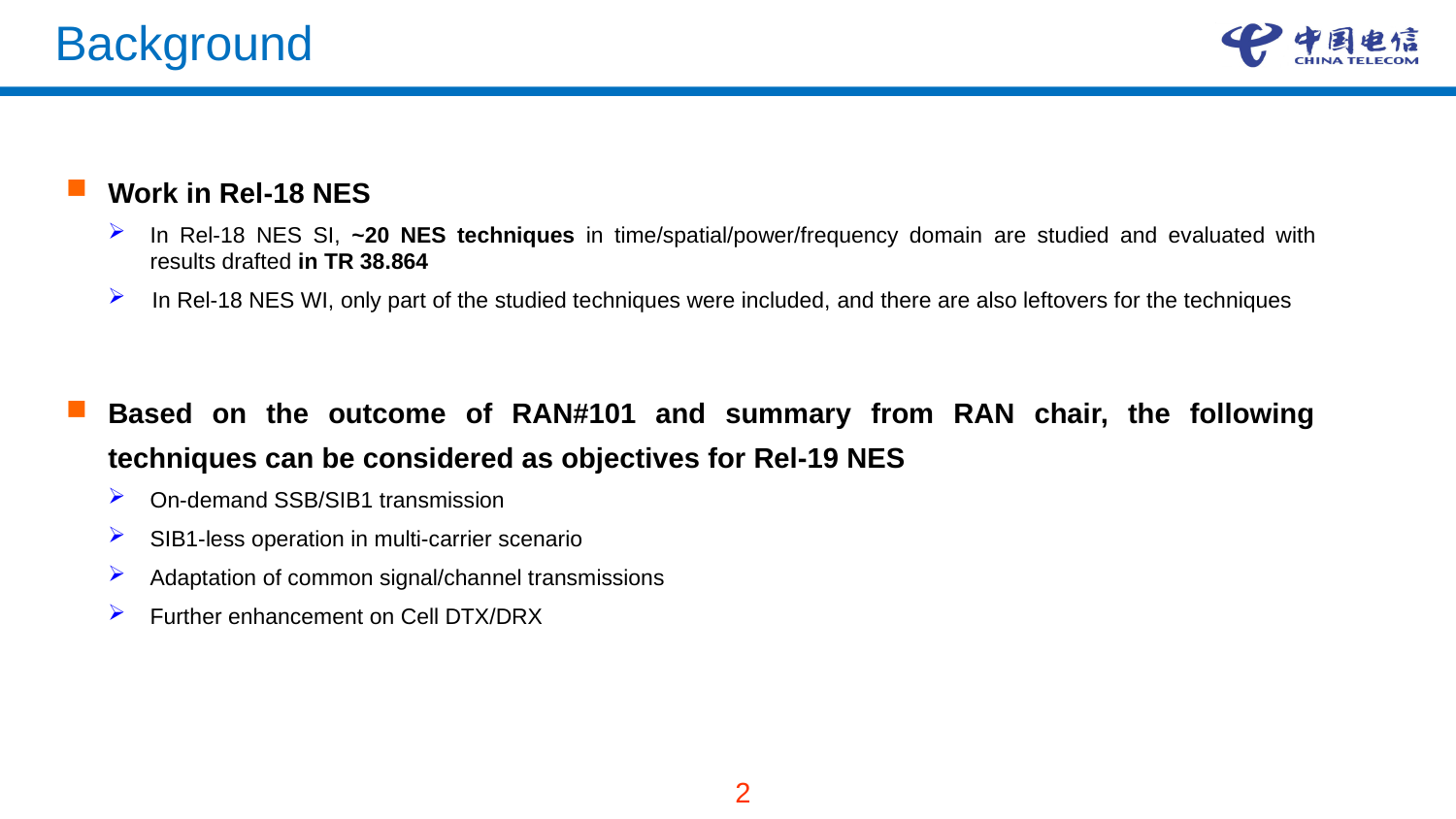

# Background
Work in Rel-18 NES
In Rel-18 NES SI, ~20 NES techniques in time/spatial/power/frequency domain are studied and evaluated with results drafted in TR 38.864
In Rel-18 NES WI, only part of the studied techniques were included, and there are also leftovers for the techniques

Based on the outcome of RAN#101 and summary from RAN chair, the following techniques can be considered as objectives for Rel-19 NES
On-demand SSB/SIB1 transmission
SIB1-less operation in multi-carrier scenario
Adaptation of common signal/channel transmissions
Further enhancement on Cell DTX/DRX
2